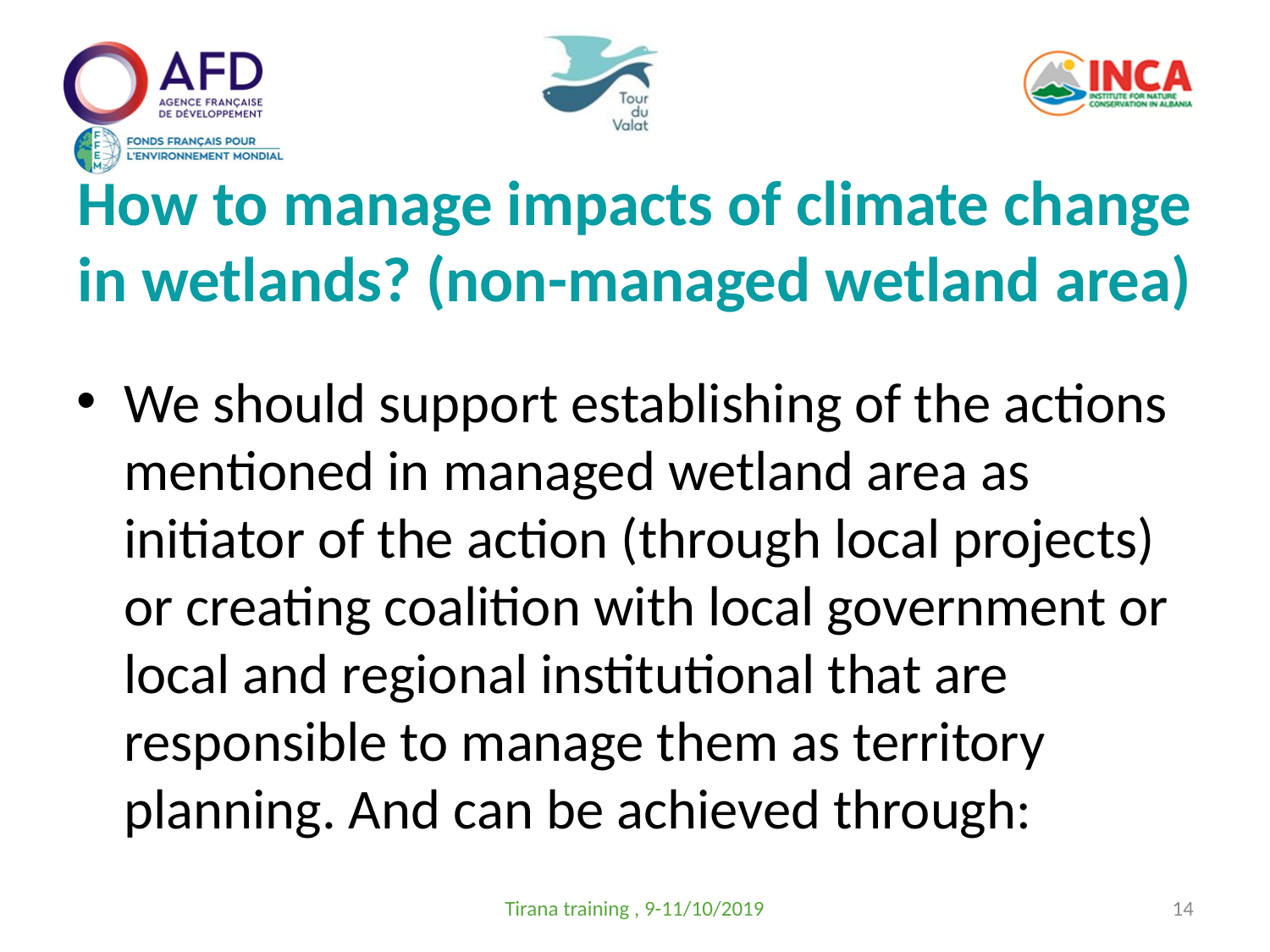

# How to manage impacts of climate change in wetlands? (non-managed wetland area)
We should support establishing of the actions mentioned in managed wetland area as initiator of the action (through local projects) or creating coalition with local government or local and regional institutional that are responsible to manage them as territory planning. And can be achieved through:

Tirana training , 9-11/10/2019
14